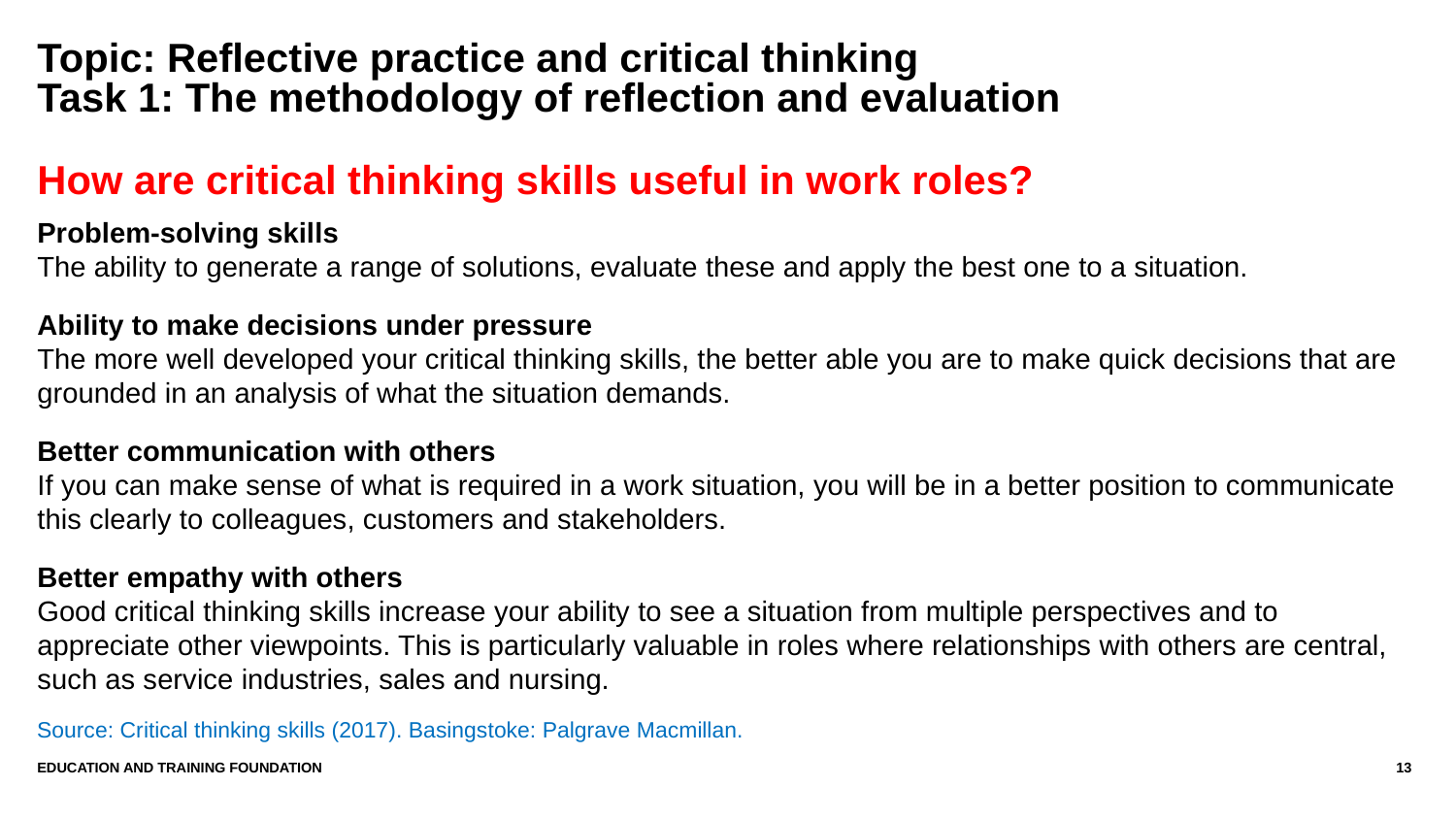

# Topic: Reflective practice and critical thinking Task 1: The methodology of reflection and evaluation
How are critical thinking skills useful in work roles?
Problem-solving skills
The ability to generate a range of solutions, evaluate these and apply the best one to a situation.
Ability to make decisions under pressure
The more well developed your critical thinking skills, the better able you are to make quick decisions that are grounded in an analysis of what the situation demands.
Better communication with others
If you can make sense of what is required in a work situation, you will be in a better position to communicate this clearly to colleagues, customers and stakeholders.
Better empathy with others
Good critical thinking skills increase your ability to see a situation from multiple perspectives and to appreciate other viewpoints. This is particularly valuable in roles where relationships with others are central, such as service industries, sales and nursing.

Source: Critical thinking skills (2017). Basingstoke: Palgrave Macmillan.
Education and Training Foundation
13